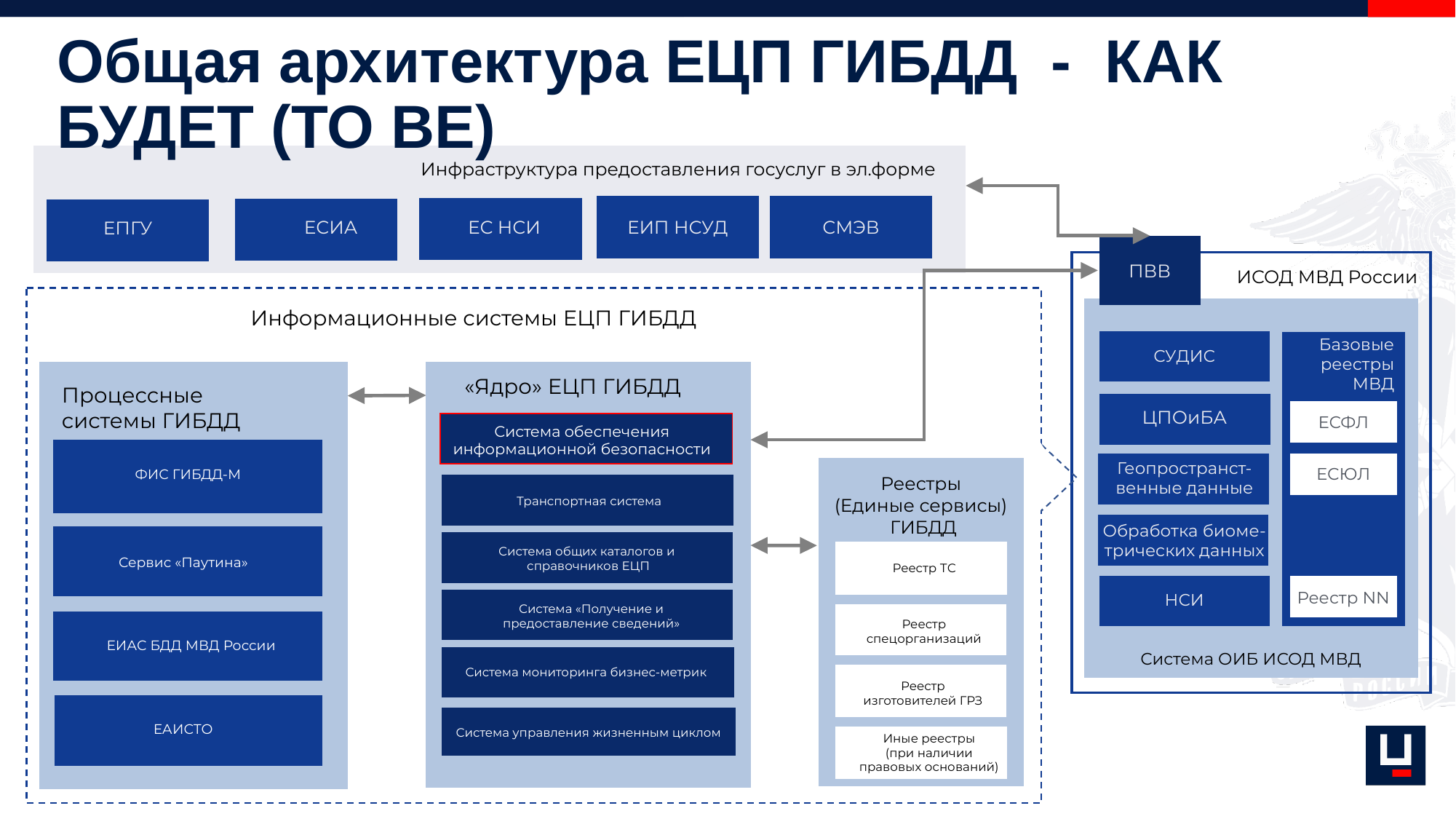

# Общая архитектура ЕЦП ГИБДД  -  КАК БУДЕТ (TO BE)

Инфраструктура предоставления госуслуг в эл.форме

ЕСИА
ЕС НСИ
ЕИП НСУД
СМЭВ
ЕПГУ

ПВВ
ИСОД МВД России

Информационные системы ЕЦП ГИБДД
Базовые
реестры
МВД

СУДИС

«Ядро» ЕЦП ГИБДД
Процессные системы ГИБДД

ЦПОиБА

ЕСФЛ

Система обеспечения информационной безопасности

Геопространст-
венные данные

ЕСЮЛ

ФИС ГИБДД-М
Реестры
(Единые сервисы)
ГИБДД

Транспортная система
Обработка биоме-
трических данных

Система общих каталогов и
справочников ЕЦП

Сервис «Паутина»
Реестр ТС

Реестр NN
НСИ

Система «Получение и предоставление сведений»

Реестр спецорганизаций

ЕИАС БДД МВД России
Система ОИБ ИСОД МВД

Система мониторинга бизнес-метрик

Реестр изготовителей ГРЗ

ЕАИСТО
Система управления жизненным циклом
Иные реестры
(при наличии правовых оснований)

12
/32